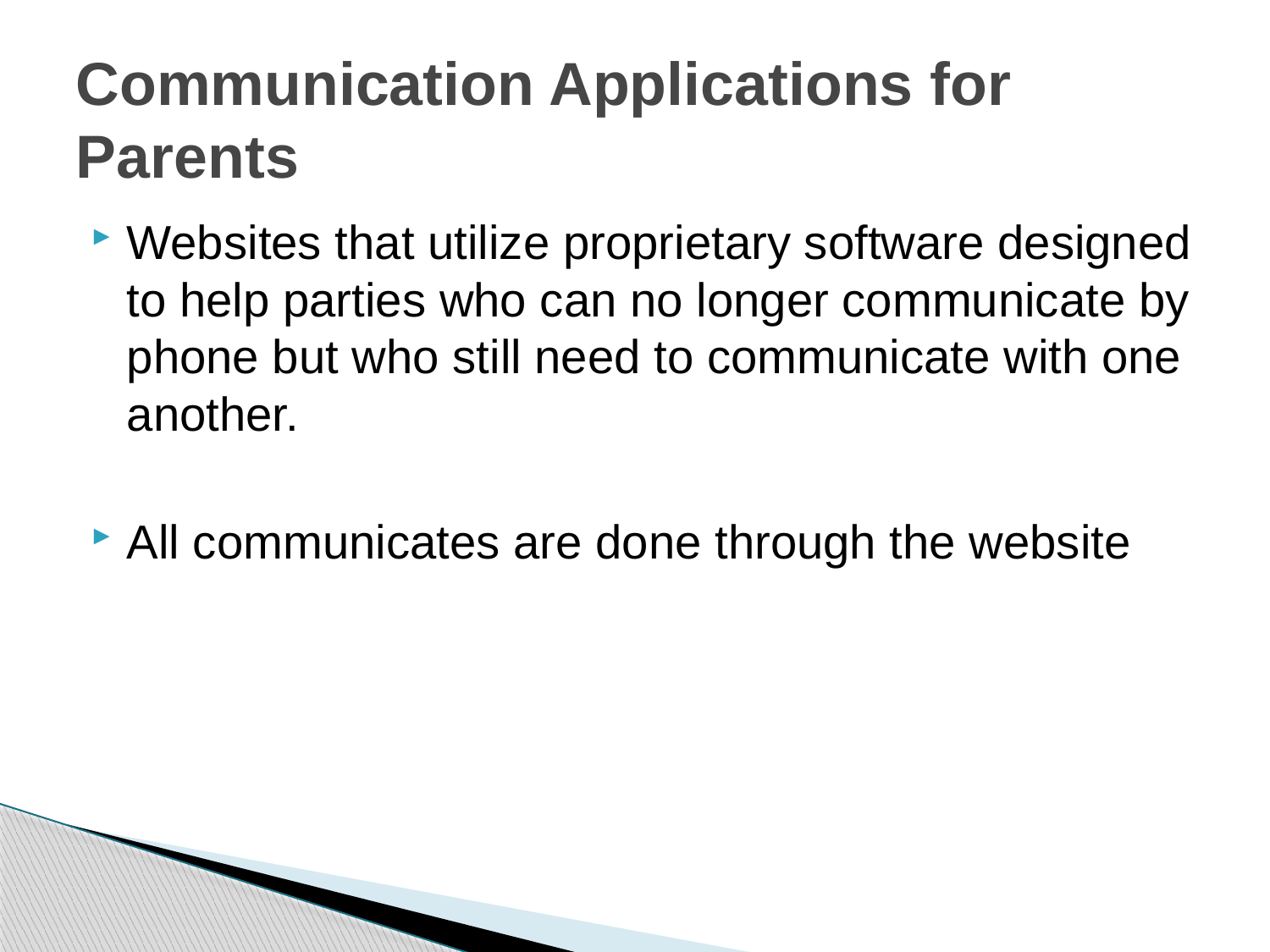

# Communication Applications for Parents
Websites that utilize proprietary software designed to help parties who can no longer communicate by phone but who still need to communicate with one another.

All communicates are done through the website